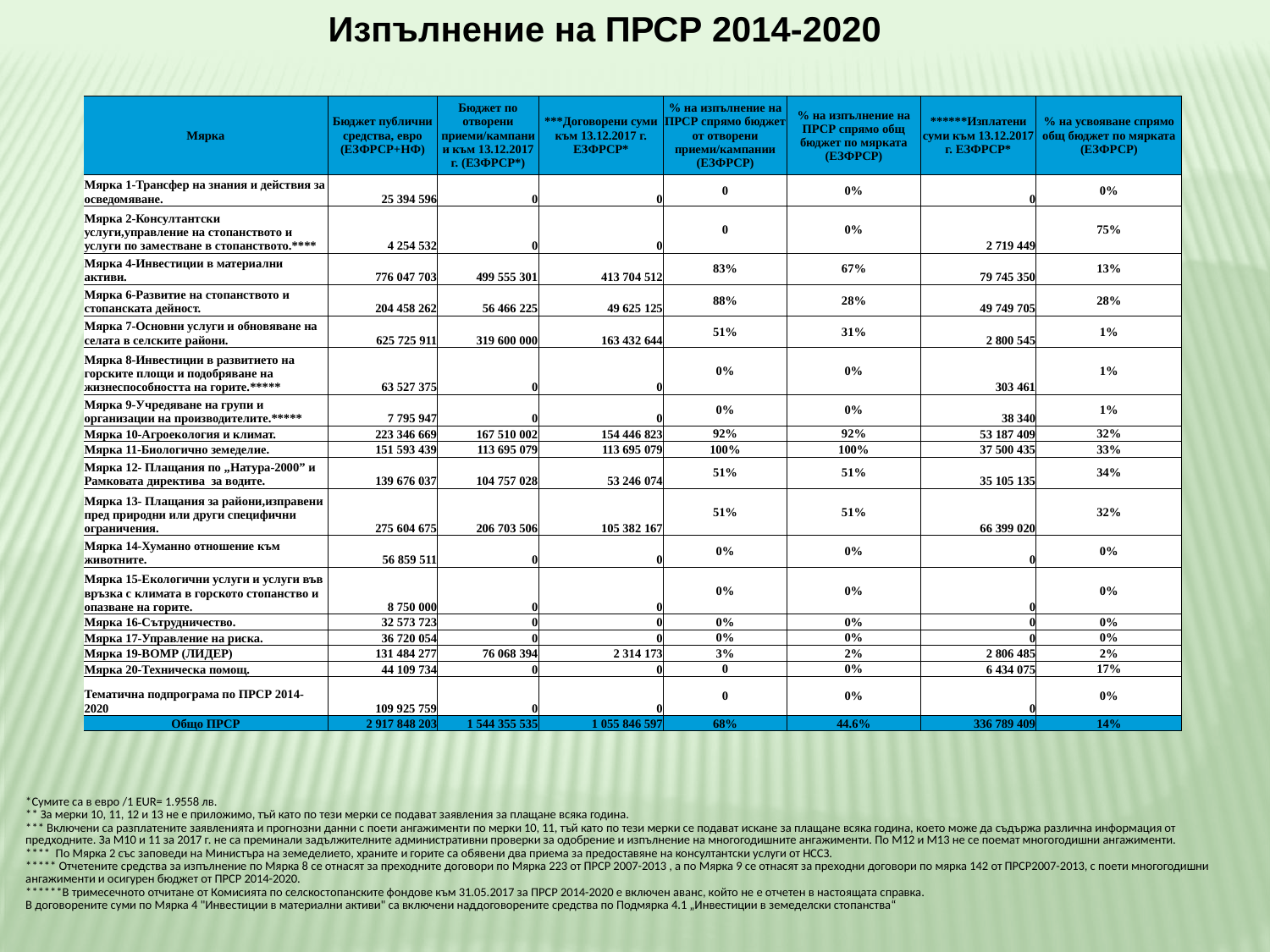

Изпълнение на ПРСР 2014-2020
| Мярка | Бюджет публични средства, евро (ЕЗФРСР+НФ) | Бюджет по отворени приеми/кампании към 13.12.2017 г. (ЕЗФРСР\*) | \*\*\*Договорени суми към 13.12.2017 г. ЕЗФРСР\* | % на изпълнение на ПРСР спрямо бюджет от отворени приеми/кампании (ЕЗФРСР) | % на изпълнение на ПРСР спрямо общ бюджет по мярката (ЕЗФРСР) | \*\*\*\*\*\*Изплатени суми към 13.12.2017 г. ЕЗФРСР\* | % нa усвояване спрямо общ бюджет по мярката (ЕЗФРСР) |
| --- | --- | --- | --- | --- | --- | --- | --- |
| Мярка 1-Трансфер на знания и действия за осведомяване. | 25 394 596 | 0 | 0 | 0 | 0% | 0 | 0% |
| Мярка 2-Консултантски услуги,управление на стопанството и услуги по заместване в стопанството.\*\*\*\* | 4 254 532 | 0 | 0 | 0 | 0% | 2 719 449 | 75% |
| Мярка 4-Инвестиции в материални активи. | 776 047 703 | 499 555 301 | 413 704 512 | 83% | 67% | 79 745 350 | 13% |
| Мярка 6-Развитие на стопанството и стопанската дейност. | 204 458 262 | 56 466 225 | 49 625 125 | 88% | 28% | 49 749 705 | 28% |
| Мярка 7-Основни услуги и обновяване на селата в селските райони. | 625 725 911 | 319 600 000 | 163 432 644 | 51% | 31% | 2 800 545 | 1% |
| Мярка 8-Инвестиции в развитието на горските площи и подобряване на жизнеспособността на горите.\*\*\*\*\* | 63 527 375 | 0 | 0 | 0% | 0% | 303 461 | 1% |
| Мярка 9-Учредяване на групи и организации на производителите.\*\*\*\*\* | 7 795 947 | 0 | 0 | 0% | 0% | 38 340 | 1% |
| Мярка 10-Агроекология и климат. | 223 346 669 | 167 510 002 | 154 446 823 | 92% | 92% | 53 187 409 | 32% |
| Мярка 11-Биологично земеделие. | 151 593 439 | 113 695 079 | 113 695 079 | 100% | 100% | 37 500 435 | 33% |
| Мярка 12- Плащания по „Натура-2000” и Рамковата директива за водите. | 139 676 037 | 104 757 028 | 53 246 074 | 51% | 51% | 35 105 135 | 34% |
| Мярка 13- Плащания за райони,изправени пред природни или други специфични ограничения. | 275 604 675 | 206 703 506 | 105 382 167 | 51% | 51% | 66 399 020 | 32% |
| Мярка 14-Хуманно отношение към животните. | 56 859 511 | 0 | 0 | 0% | 0% | 0 | 0% |
| Мярка 15-Екологични услуги и услуги във връзка с климата в горското стопанство и опазване на горите. | 8 750 000 | 0 | 0 | 0% | 0% | 0 | 0% |
| Мярка 16-Сътрудничество. | 32 573 723 | 0 | 0 | 0% | 0% | 0 | 0% |
| Мярка 17-Управление на риска. | 36 720 054 | 0 | 0 | 0% | 0% | 0 | 0% |
| Мярка 19-ВОМР (ЛИДЕР) | 131 484 277 | 76 068 394 | 2 314 173 | 3% | 2% | 2 806 485 | 2% |
| Мярка 20-Техническа помощ. | 44 109 734 | 0 | 0 | 0 | 0% | 6 434 075 | 17% |
| Тематична подпрограма по ПРСР 2014-2020 | 109 925 759 | 0 | 0 | 0 | 0% | 0 | 0% |
| Общо ПРСР | 2 917 848 203 | 1 544 355 535 | 1 055 846 597 | 68% | 44.6% | 336 789 409 | 14% |
| \*Сумите са в евро /1 EUR= 1.9558 лв. |  |  |  |  |  |  |  |  |  |  |  |
| --- | --- | --- | --- | --- | --- | --- | --- | --- | --- | --- | --- |
| \*\* За мерки 10, 11, 12 и 13 не е приложимо, тъй като по тези мерки се подават заявления за плащане всяка година. |  |  |  |  |  |  |  |  |  |  |  |
| \*\*\* Включени са разплатените заявленията и прогнозни данни с поети ангажименти по мерки 10, 11, тъй като по тези мерки се подават искане за плащане всяка година, което може да съдържа различна информация от предходните. За М10 и 11 за 2017 г. не са преминали задължителните административни проверки за одобрение и изпълнение на многогодишните ангажименти. По М12 и М13 не се поемат многогодишни ангажименти. |  |  |  |  |  |  |  |  |  |  |  |
| \*\*\*\* По Мярка 2 със заповеди на Министъра на земеделието, храните и горите са обявени два приема за предоставяне на консултантски услуги от НССЗ. |  |  |  |  |  |  |  |  |  |  |  |
| \*\*\*\*\* Отчетените средства за изпълнение по Мярка 8 се отнасят за преходните договори по Мярка 223 от ПРСР 2007-2013 , а по Мярка 9 се отнасят за преходни договори по мярка 142 от ПРСР2007-2013, с поети многогодишни ангажименти и осигурен бюджет от ПРСР 2014-2020. |  |  |  |  |  |  |  |  |  |  |  |
| \*\*\*\*\*\*В тримесечното отчитане от Комисията по селскостопанските фондове към 31.05.2017 за ПРСР 2014-2020 е включен аванс, който не е отчетен в настоящата справка. |  |  |  |  |  |  |  |  |  |  |  |
| В договорените суми по Мярка 4 "Инвестиции в материални активи" са включени наддоговорените средства по Подмярка 4.1 „Инвестиции в земеделски стопанства“ |  |  |  |  |  |  |  |  |  |  |  |